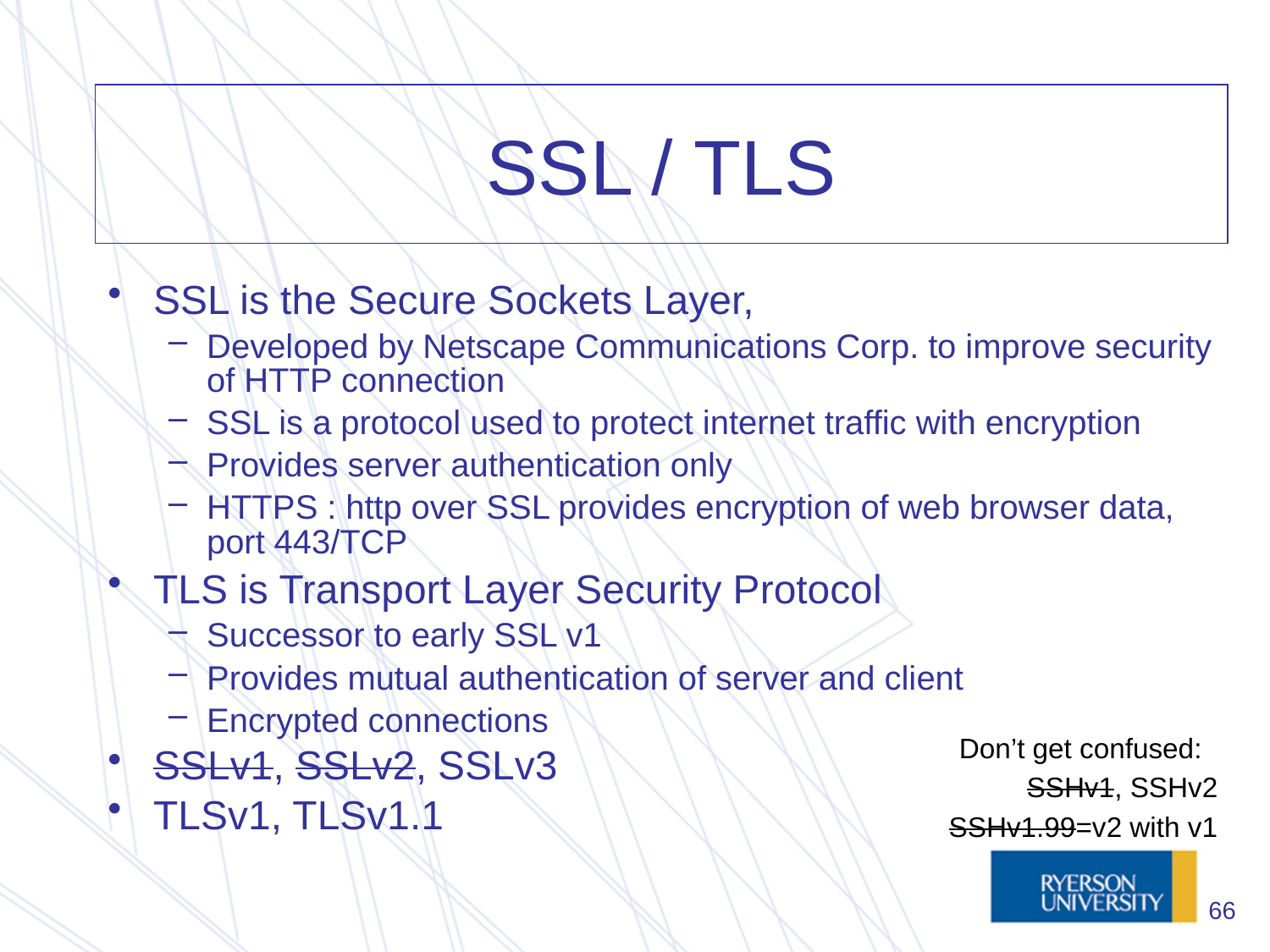

# SSL / TLS
SSL is the Secure Sockets Layer,
Developed by Netscape Communications Corp. to improve security of HTTP connection
SSL is a protocol used to protect internet traffic with encryption
Provides server authentication only
HTTPS : http over SSL provides encryption of web browser data, port 443/TCP
TLS is Transport Layer Security Protocol
Successor to early SSL v1
Provides mutual authentication of server and client
Encrypted connections
SSLv1, SSLv2, SSLv3
TLSv1, TLSv1.1

Don’t get confused:
SSHv1, SSHv2
SSHv1.99=v2 with v1
66